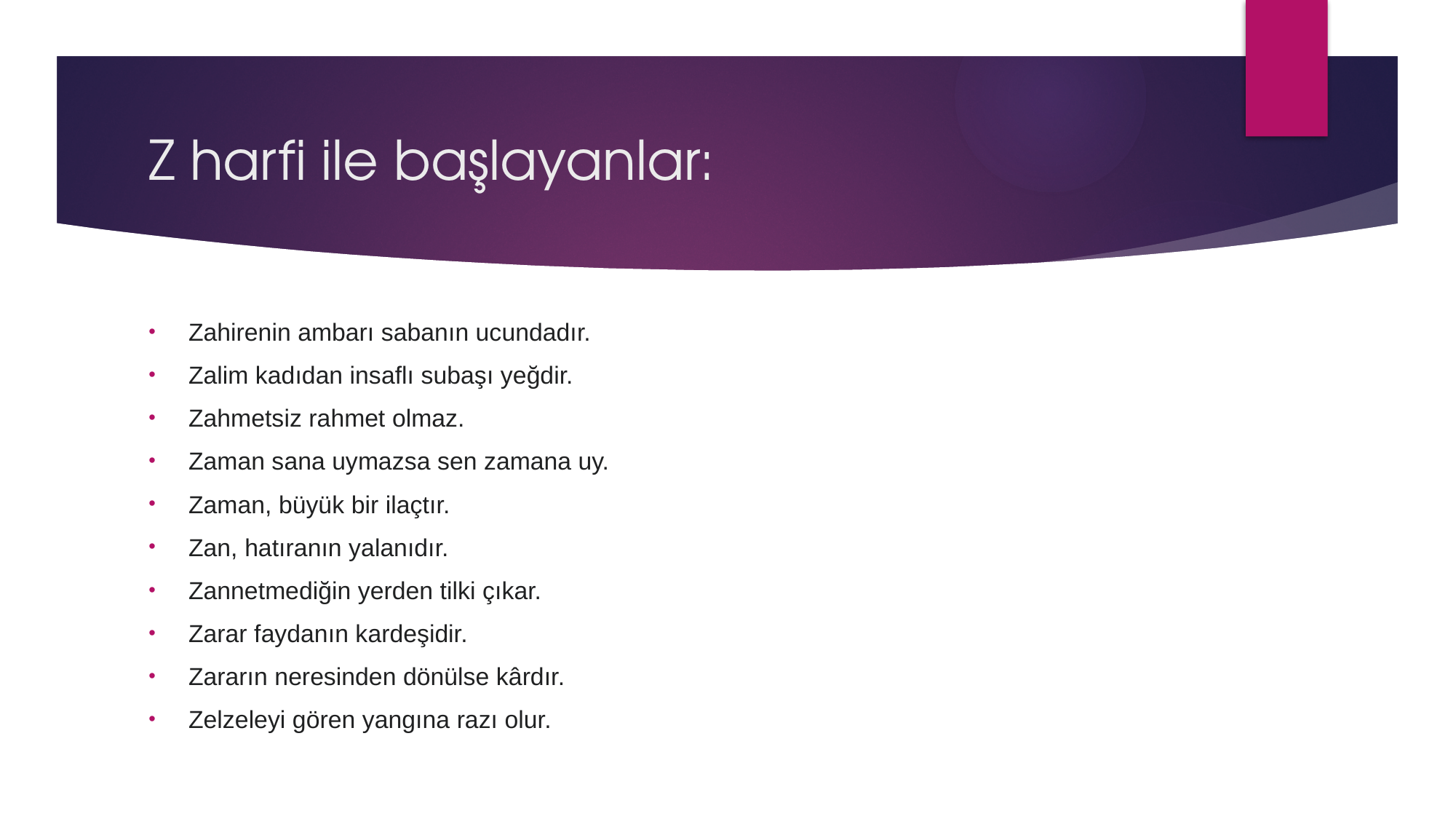

# Z harfi ile başlayanlar:
Zahirenin ambarı sabanın ucundadır.
Zalim kadıdan insaflı subaşı yeğdir.
Zahmetsiz rahmet olmaz.
Zaman sana uymazsa sen zamana uy.
Zaman, büyük bir ilaçtır.
Zan, hatıranın yalanıdır.
Zannetmediğin yerden tilki çıkar.
Zarar faydanın kardeşidir.
Zararın neresinden dönülse kârdır.
Zelzeleyi gören yangına razı olur.